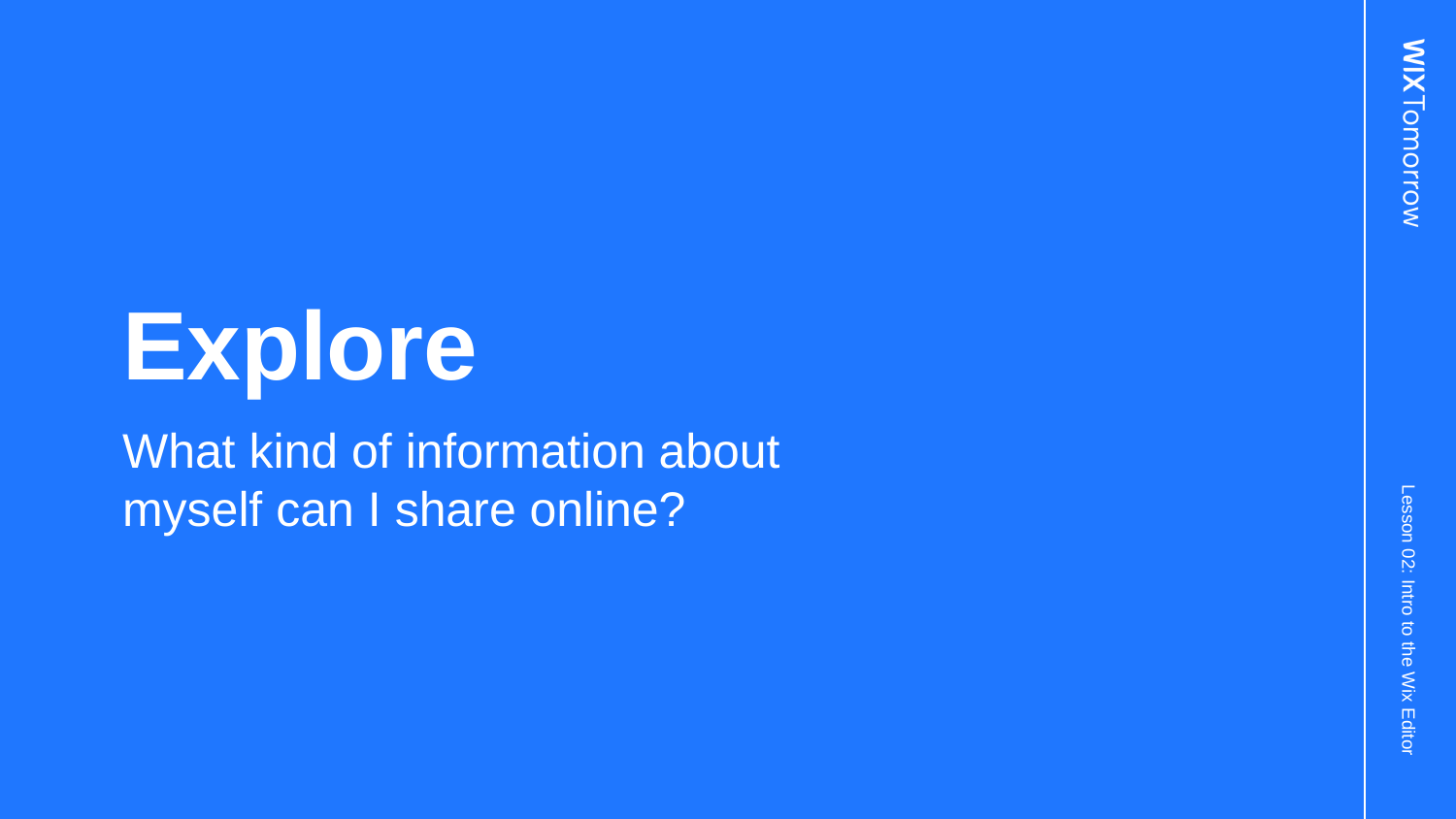

# Explore
What kind of information about myself can I share online?